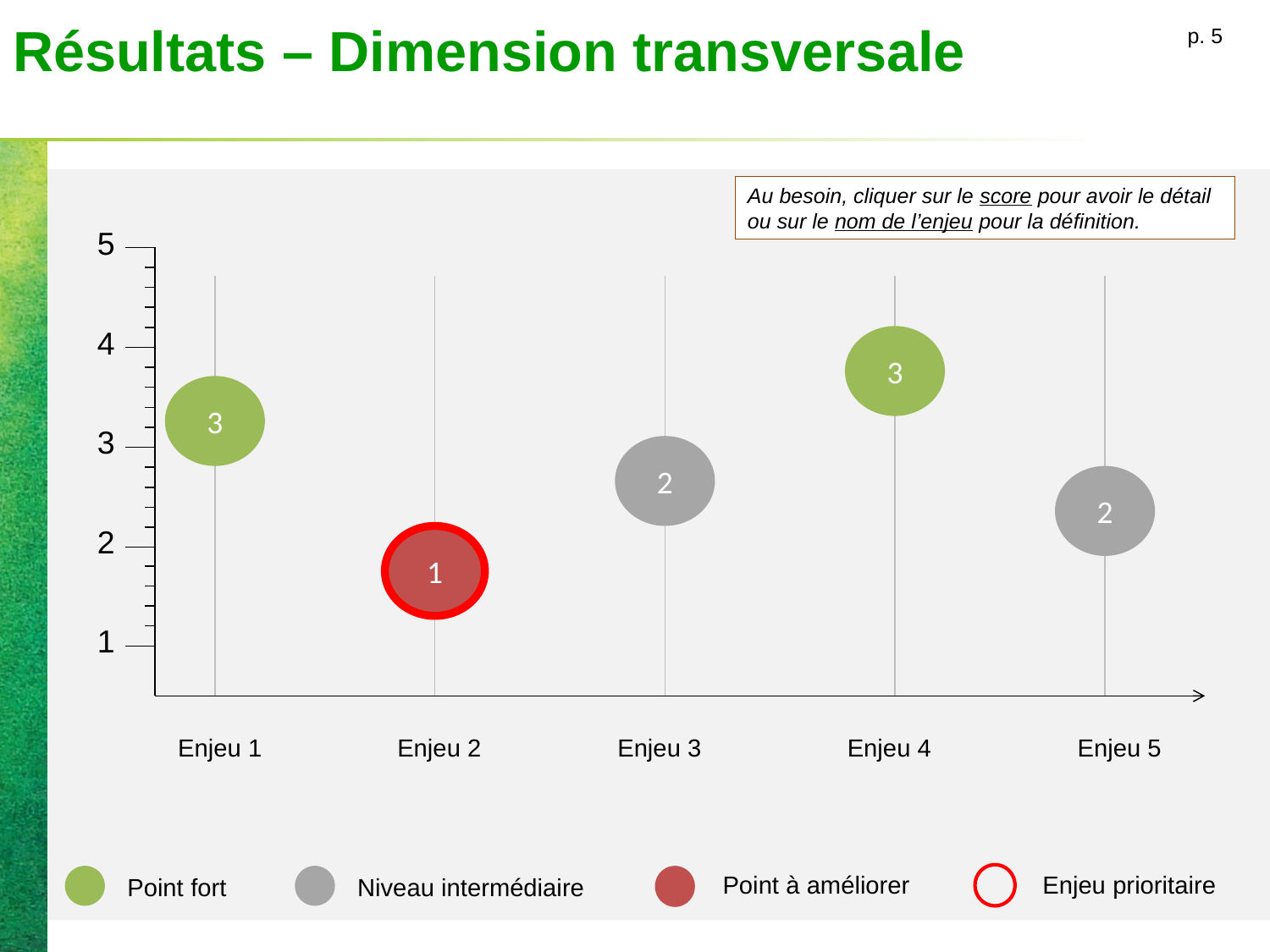

# Résultats – Dimension transversale
p. 5
Au besoin, cliquer sur le score pour avoir le détail ou sur le nom de l’enjeu pour la définition.
5
4
3
3
3
2
2
2
1
1

Enjeu 1
Enjeu 3
Enjeu 4
Enjeu 5
Enjeu 2
Point à améliorer
Enjeu prioritaire

Niveau intermédiaire

Point fort